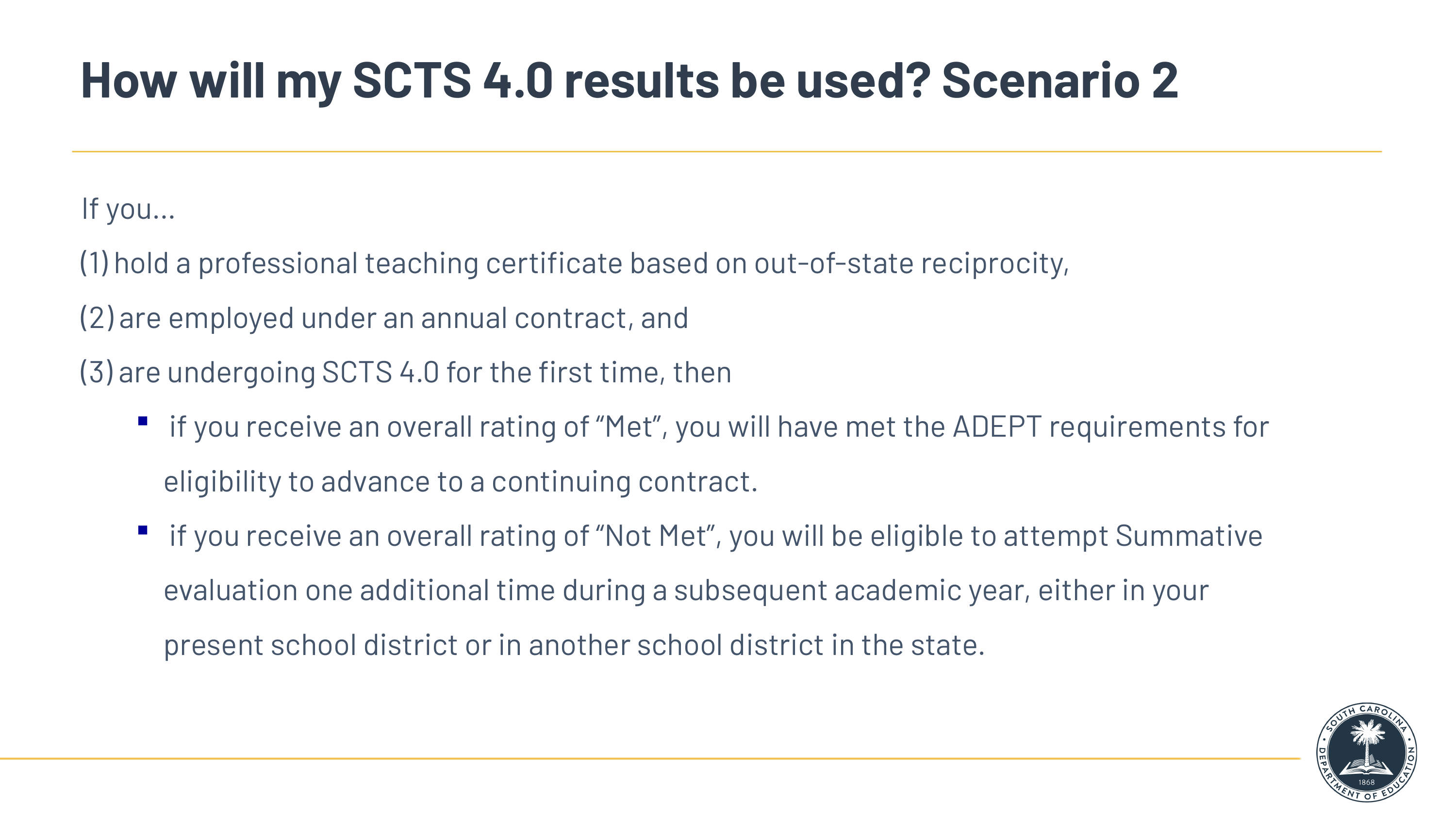

# How will my SCTS 4.0 results be used? Scenario 2
If you…
(1) hold a professional teaching certificate based on out-of-state reciprocity,
(2) are employed under an annual contract, and
(3) are undergoing SCTS 4.0 for the first time, then
 if you receive an overall rating of “Met”, you will have met the ADEPT requirements for eligibility to advance to a continuing contract.
 if you receive an overall rating of “Not Met”, you will be eligible to attempt Summative evaluation one additional time during a subsequent academic year, either in your present school district or in another school district in the state.